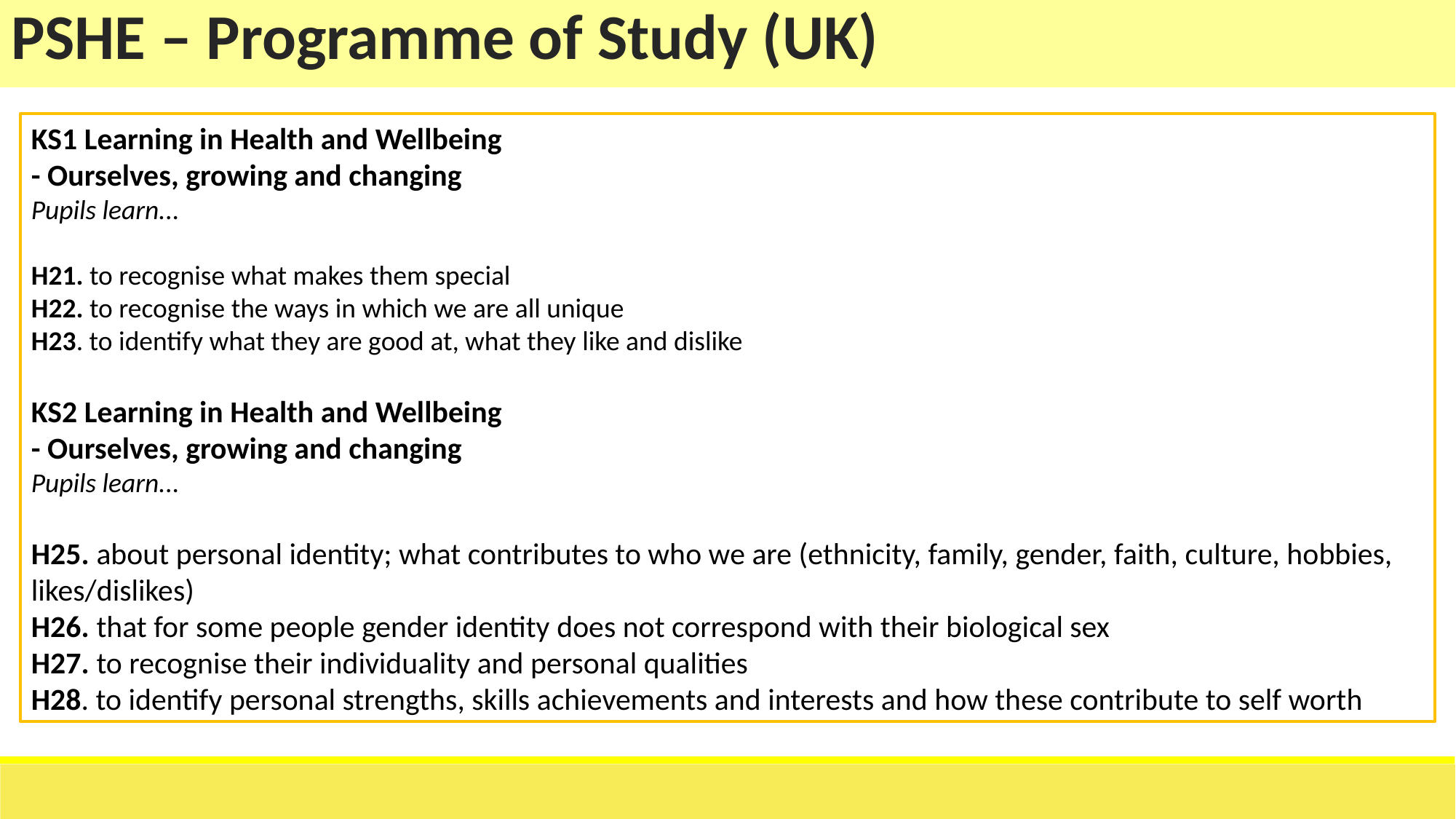

| PSHE – Programme of Study (UK) |
| --- |
KS1 Learning in Health and Wellbeing
- Ourselves, growing and changing
Pupils learn...

H21. to recognise what makes them special
H22. to recognise the ways in which we are all unique
H23. to identify what they are good at, what they like and dislike

KS2 Learning in Health and Wellbeing
- Ourselves, growing and changing
Pupils learn...

H25. about personal identity; what contributes to who we are (ethnicity, family, gender, faith, culture, hobbies, likes/dislikes)
H26. that for some people gender identity does not correspond with their biological sex
H27. to recognise their individuality and personal qualities
H28. to identify personal strengths, skills achievements and interests and how these contribute to self worth